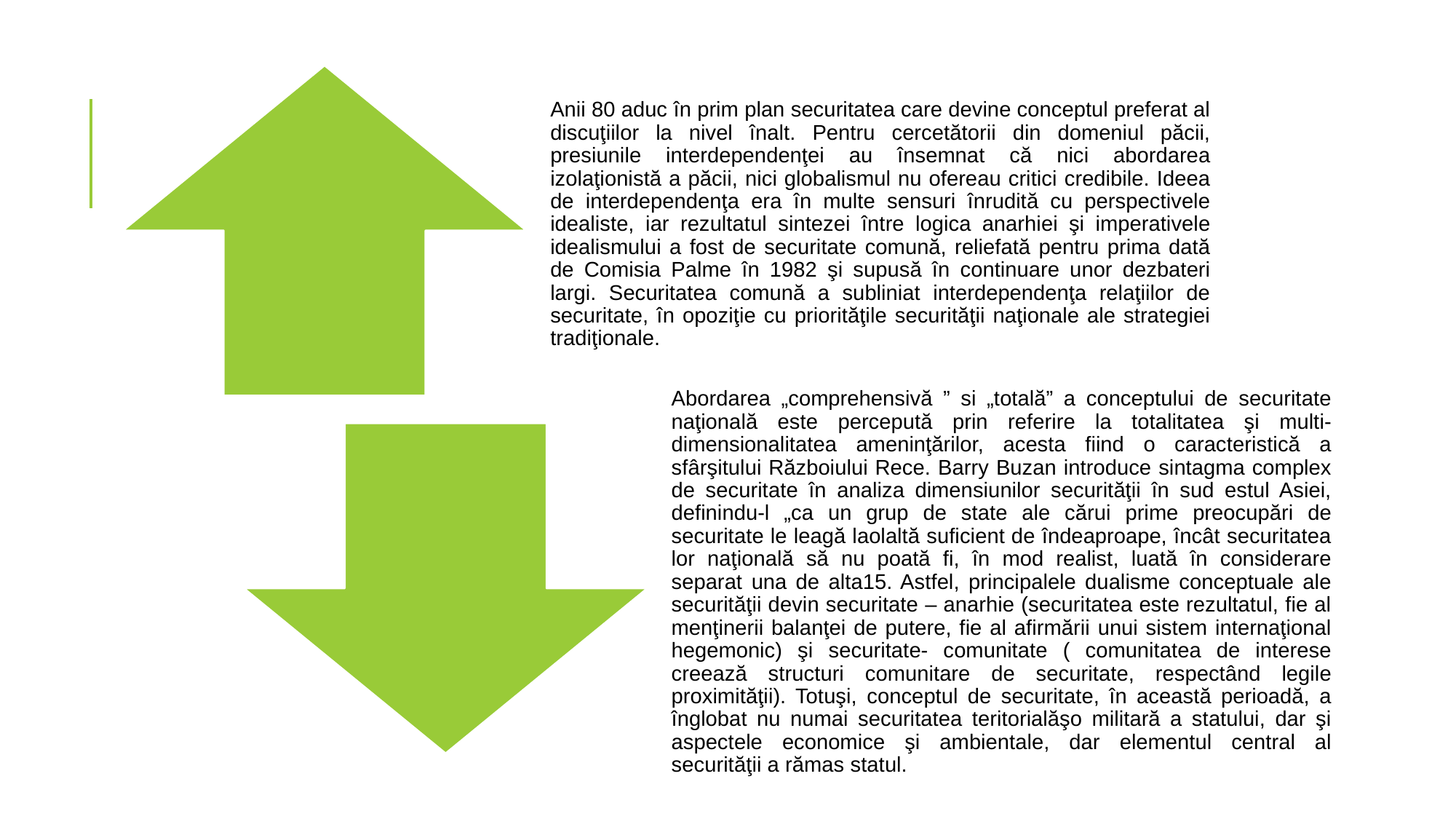

Anii 80 aduc în prim plan securitatea care devine conceptul preferat al discuţiilor la nivel înalt. Pentru cercetătorii din domeniul păcii, presiunile interdependenţei au însemnat că nici abordarea izolaţionistă a păcii, nici globalismul nu ofereau critici credibile. Ideea de interdependenţa era în multe sensuri înrudită cu perspectivele idealiste, iar rezultatul sintezei între logica anarhiei şi imperativele idealismului a fost de securitate comună, reliefată pentru prima dată de Comisia Palme în 1982 şi supusă în continuare unor dezbateri largi. Securitatea comună a subliniat interdependenţa relaţiilor de securitate, în opoziţie cu priorităţile securităţii naţionale ale strategiei tradiţionale.
Abordarea „comprehensivă ” si „totală” a conceptului de securitate naţională este percepută prin referire la totalitatea şi multi-dimensionalitatea ameninţărilor, acesta fiind o caracteristică a sfârşitului Războiului Rece. Barry Buzan introduce sintagma complex de securitate în analiza dimensiunilor securităţii în sud estul Asiei, definindu-l „ca un grup de state ale cărui prime preocupări de securitate le leagă laolaltă suficient de îndeaproape, încât securitatea lor naţională să nu poată fi, în mod realist, luată în considerare separat una de alta15. Astfel, principalele dualisme conceptuale ale securităţii devin securitate – anarhie (securitatea este rezultatul, fie al menţinerii balanţei de putere, fie al afirmării unui sistem internaţional hegemonic) şi securitate- comunitate ( comunitatea de interese creează structuri comunitare de securitate, respectând legile proximităţii). Totuşi, conceptul de securitate, în această perioadă, a înglobat nu numai securitatea teritorialăşo militară a statului, dar şi aspectele economice şi ambientale, dar elementul central al securităţii a rămas statul.